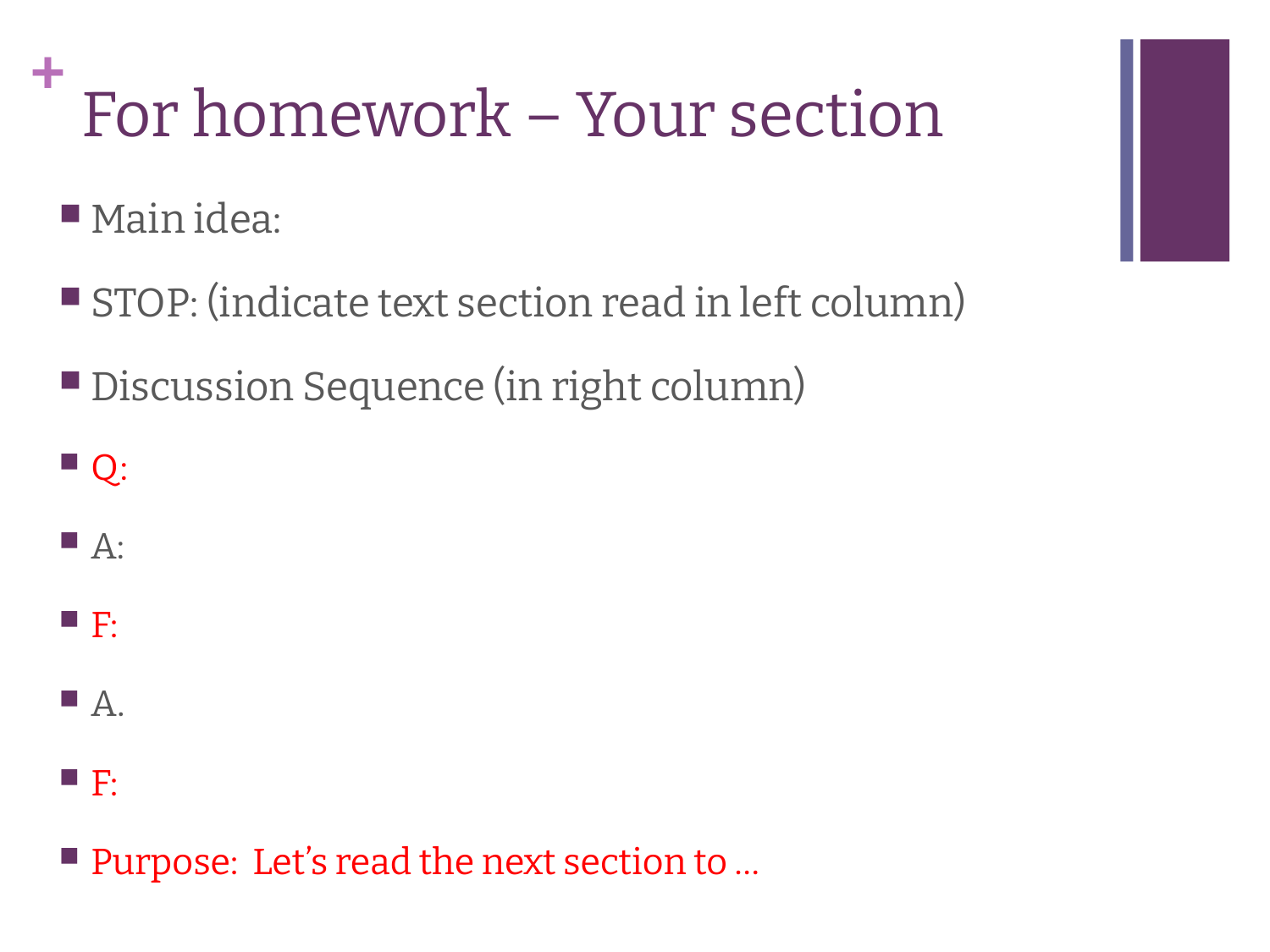

# For homework – Your section
Main idea:
STOP: (indicate text section read in left column)
Discussion Sequence (in right column)
Q:
A:
F:
A.
F:
Purpose:  Let’s read the next section to …